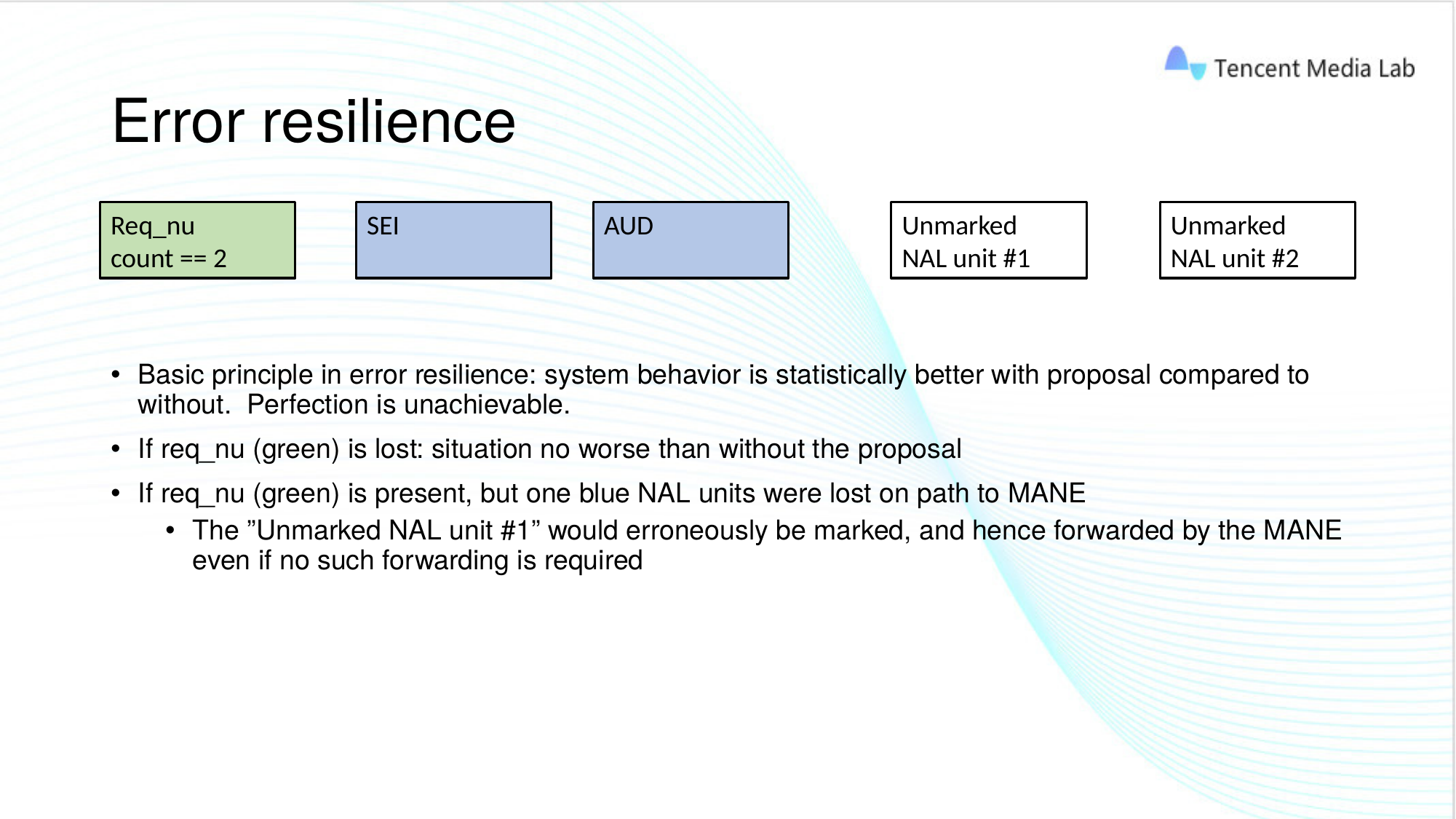

# Error resilience
AUD
Unmarked
NAL unit #1
Unmarked
NAL unit #2
Req_nu
count == 2
SEI

Basic principle in error resilience: system behavior is statistically better with proposal compared to without.  Perfection is unachievable.
If req_nu (green) is lost: situation no worse than without the proposal
If req_nu (green) is present, but one blue NAL units were lost on path to MANE
The ”Unmarked NAL unit #1” would erroneously be marked, and hence forwarded by the MANE even if no such forwarding is required